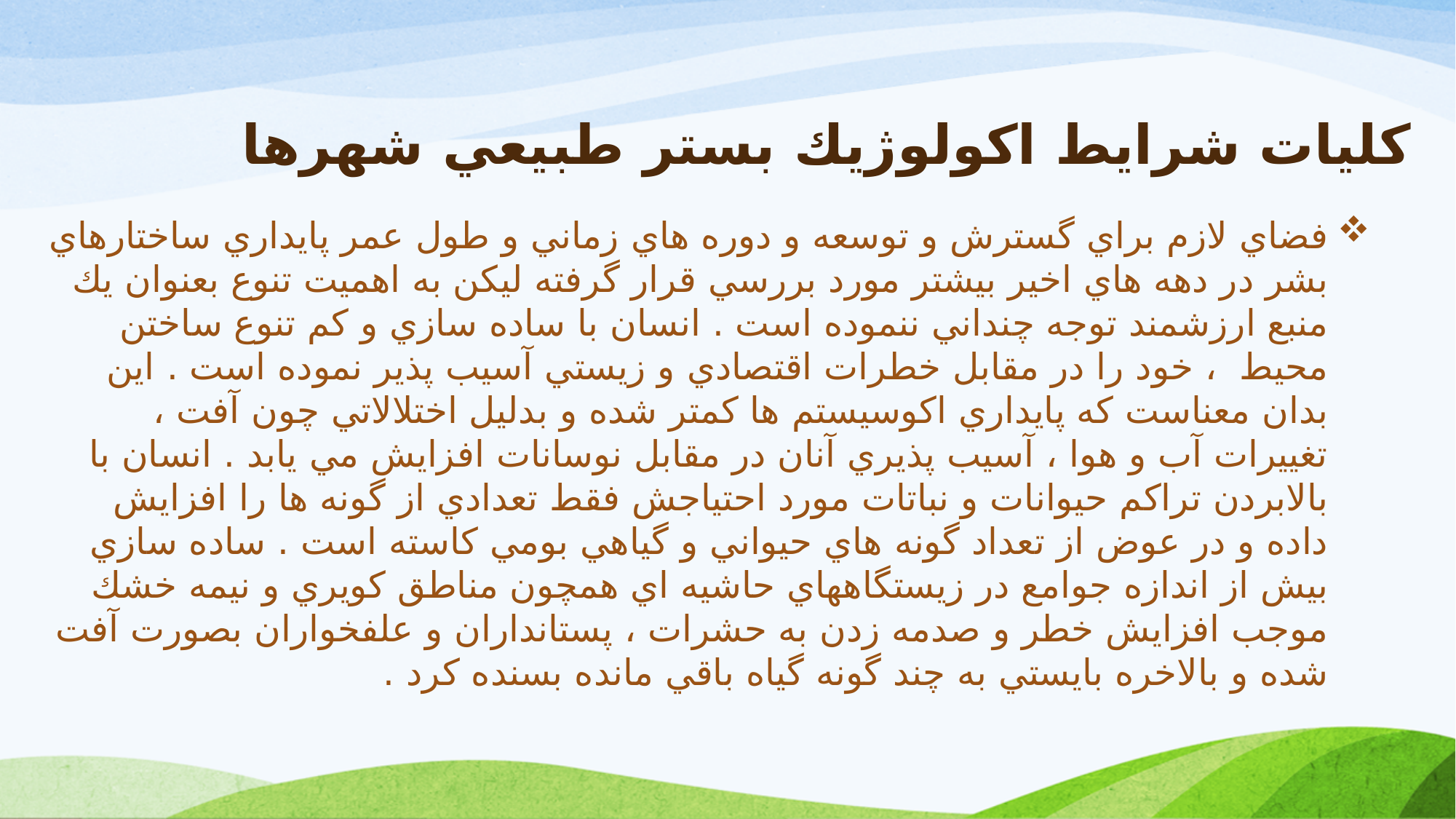

# كليات شرايط اكولوژيك بستر طبيعي شهرها
فضاي لازم براي گسترش و توسعه و دوره هاي زماني و طول عمر پايداري ساختارهاي بشر در دهه هاي اخير بيشتر مورد بررسي قرار گرفته ليكن به اهميت تنوع بعنوان يك منبع ارزشمند توجه چنداني ننموده است . انسان با ساده سازي و كم تنوع ساختن محيط  ، خود را در مقابل خطرات اقتصادي و زيستي آسيب پذير نموده است . اين بدان معناست كه پايداري اكوسيستم ها كمتر شده و بدليل اختلالاتي چون آفت ، تغييرات آب و هوا ، آسيب پذيري آنان در مقابل نوسانات افزايش مي يابد . انسان با بالابردن تراكم حيوانات و نباتات مورد احتياجش فقط تعدادي از گونه ها را افزايش داده و در عوض از تعداد گونه هاي حيواني و گياهي بومي كاسته است . ساده سازي بيش از اندازه جوامع در زيستگاههاي حاشيه اي همچون مناطق كويري و نيمه خشك موجب افزايش خطر و صدمه زدن به حشرات ، پستانداران و علفخواران بصورت آفت شده و بالاخره بايستي به چند گونه گياه باقي مانده بسنده كرد .